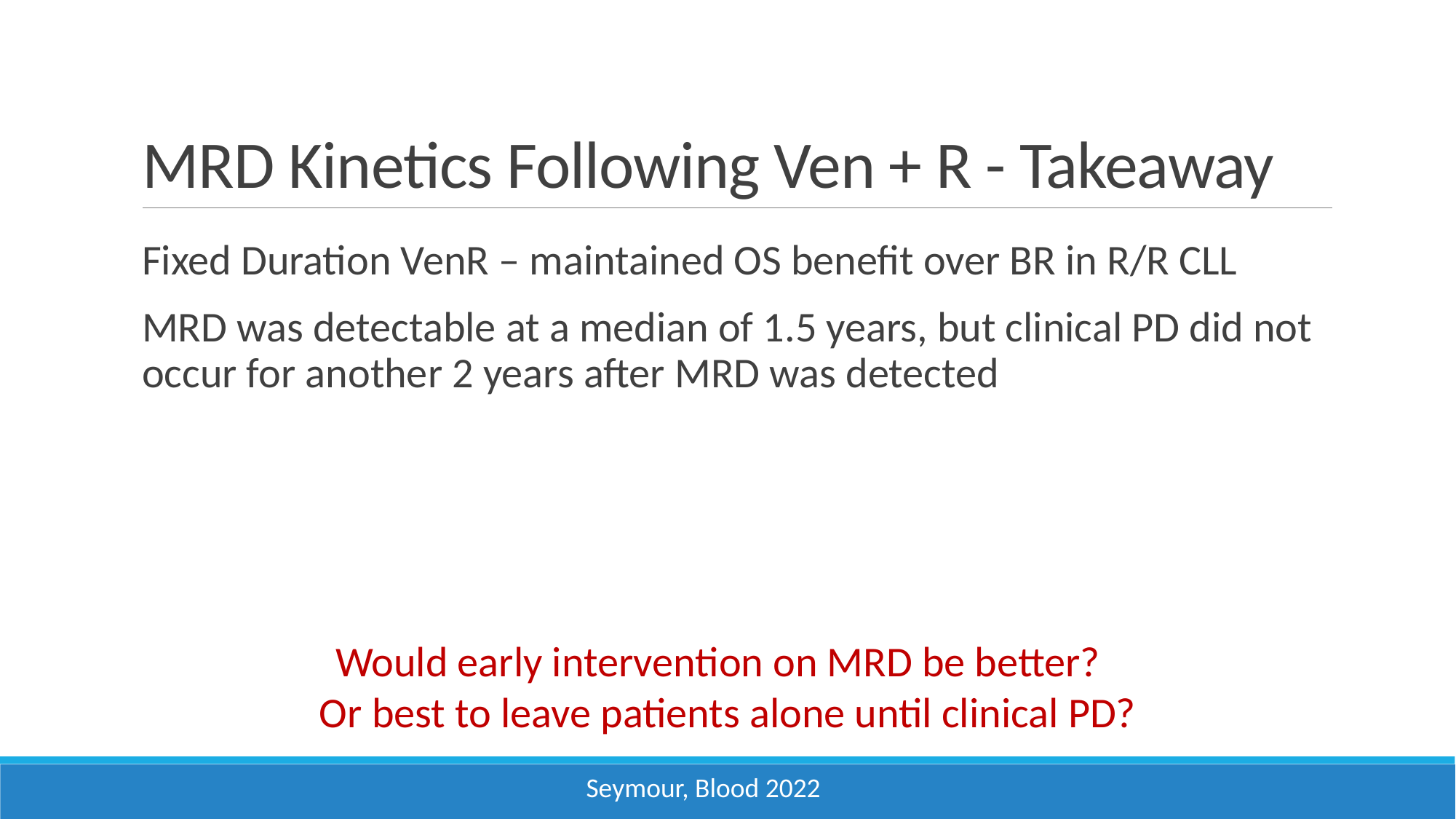

# MRD Kinetics Following Ven + R - Takeaway
Fixed Duration VenR – maintained OS benefit over BR in R/R CLL
MRD was detectable at a median of 1.5 years, but clinical PD did not occur for another 2 years after MRD was detected
Would early intervention on MRD be better?
Or best to leave patients alone until clinical PD?
Seymour, Blood 2022